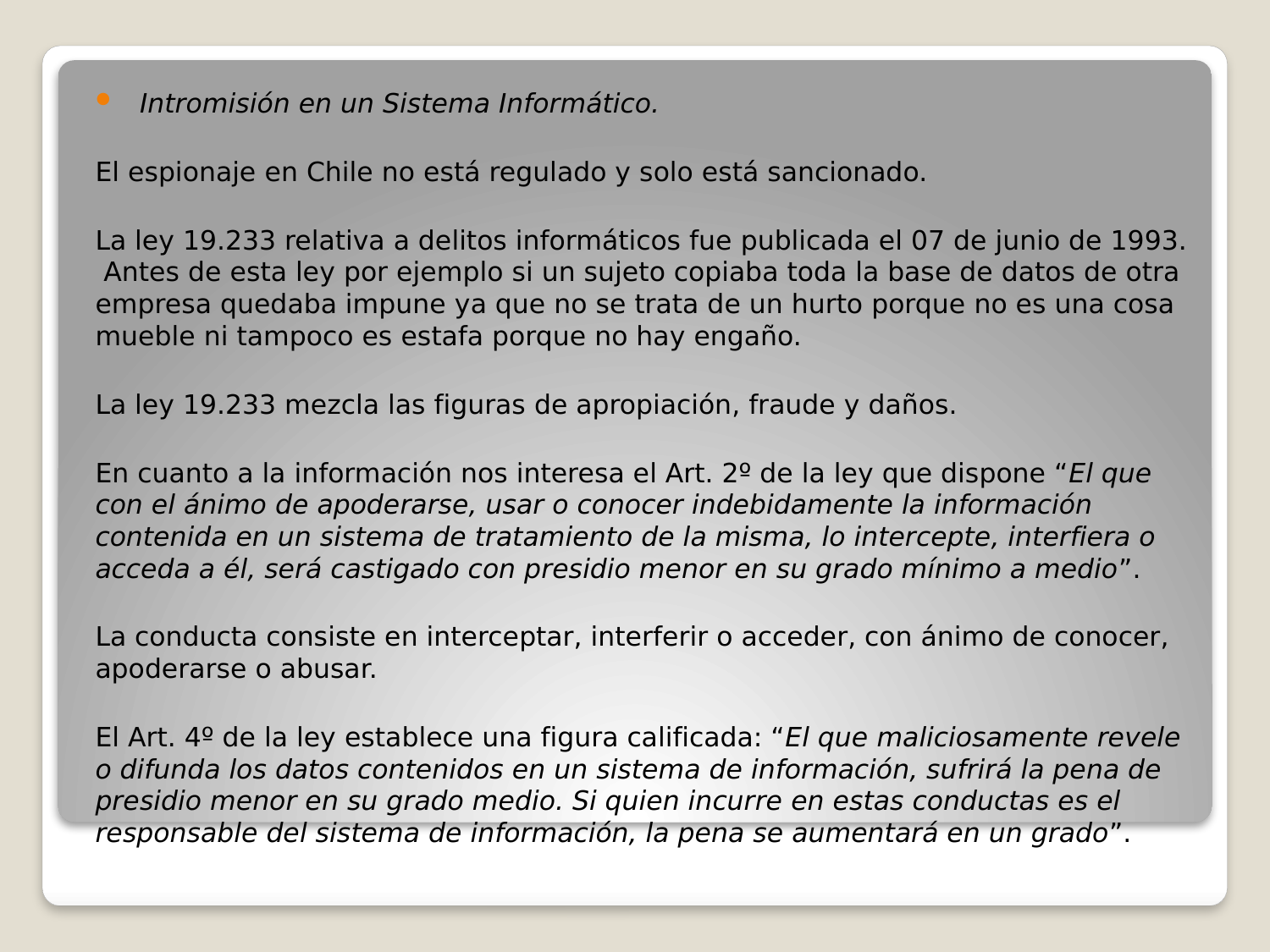

Intromisión en un Sistema Informático.

El espionaje en Chile no está regulado y solo está sancionado.

La ley 19.233 relativa a delitos informáticos fue publicada el 07 de junio de 1993.  Antes de esta ley por ejemplo si un sujeto copiaba toda la base de datos de otra empresa quedaba impune ya que no se trata de un hurto porque no es una cosa mueble ni tampoco es estafa porque no hay engaño.

La ley 19.233 mezcla las figuras de apropiación, fraude y daños.

En cuanto a la información nos interesa el Art. 2º de la ley que dispone “El que con el ánimo de apoderarse, usar o conocer indebidamente la información contenida en un sistema de tratamiento de la misma, lo intercepte, interfiera o acceda a él, será castigado con presidio menor en su grado mínimo a medio”.

La conducta consiste en interceptar, interferir o acceder, con ánimo de conocer, apoderarse o abusar.

El Art. 4º de la ley establece una figura calificada: “El que maliciosamente revele o difunda los datos contenidos en un sistema de información, sufrirá la pena de presidio menor en su grado medio. Si quien incurre en estas conductas es el responsable del sistema de información, la pena se aumentará en un grado”.
#